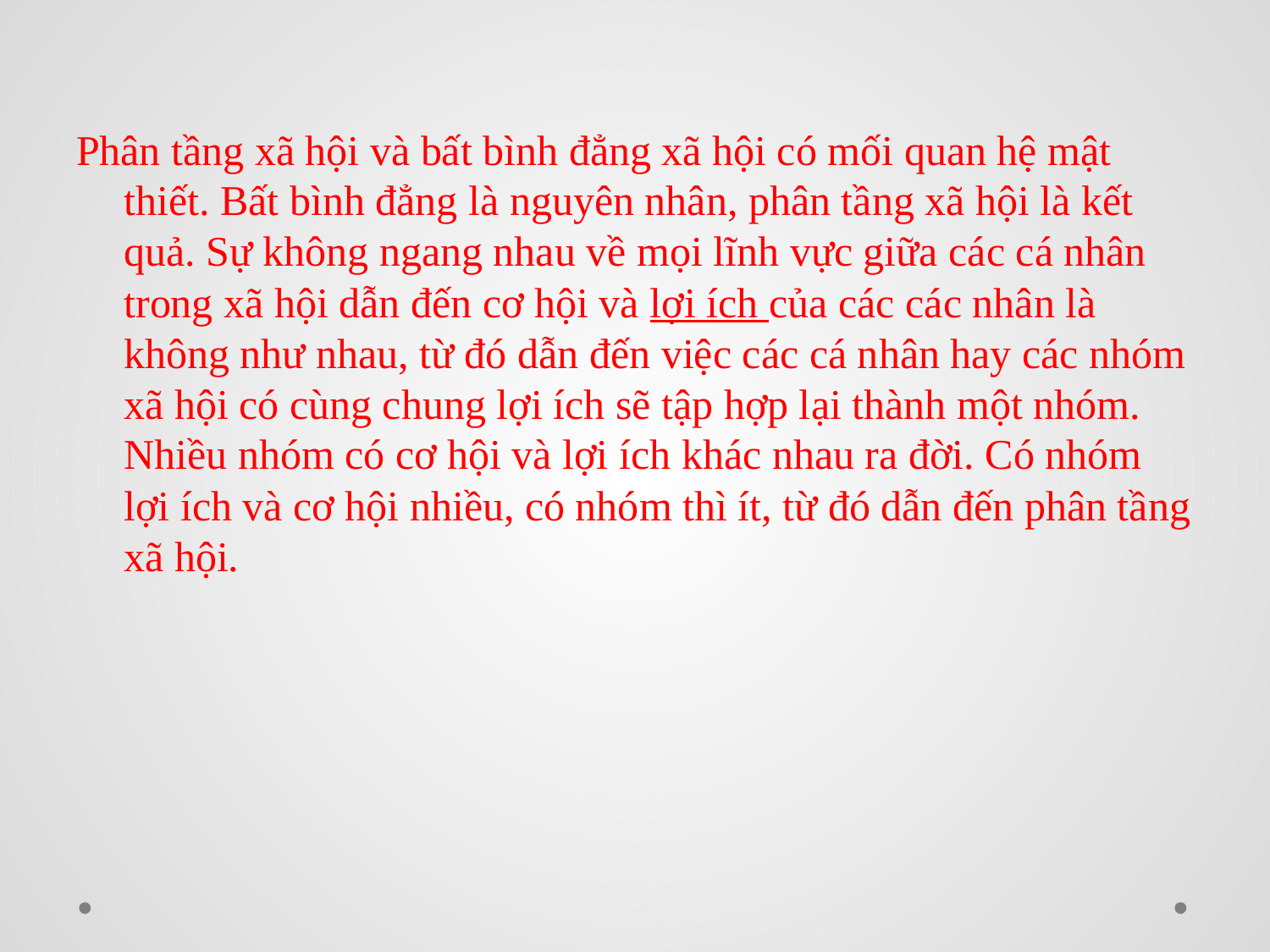

#
Phân tầng xã hội và bất bình đẳng xã hội có mối quan hệ mật thiết. Bất bình đẳng là nguyên nhân, phân tầng xã hội là kết quả. Sự không ngang nhau về mọi lĩnh vực giữa các cá nhân trong xã hội dẫn đến cơ hội và lợi ích của các các nhân là không như nhau, từ đó dẫn đến việc các cá nhân hay các nhóm xã hội có cùng chung lợi ích sẽ tập hợp lại thành một nhóm. Nhiều nhóm có cơ hội và lợi ích khác nhau ra đời. Có nhóm lợi ích và cơ hội nhiều, có nhóm thì ít, từ đó dẫn đến phân tầng xã hội.